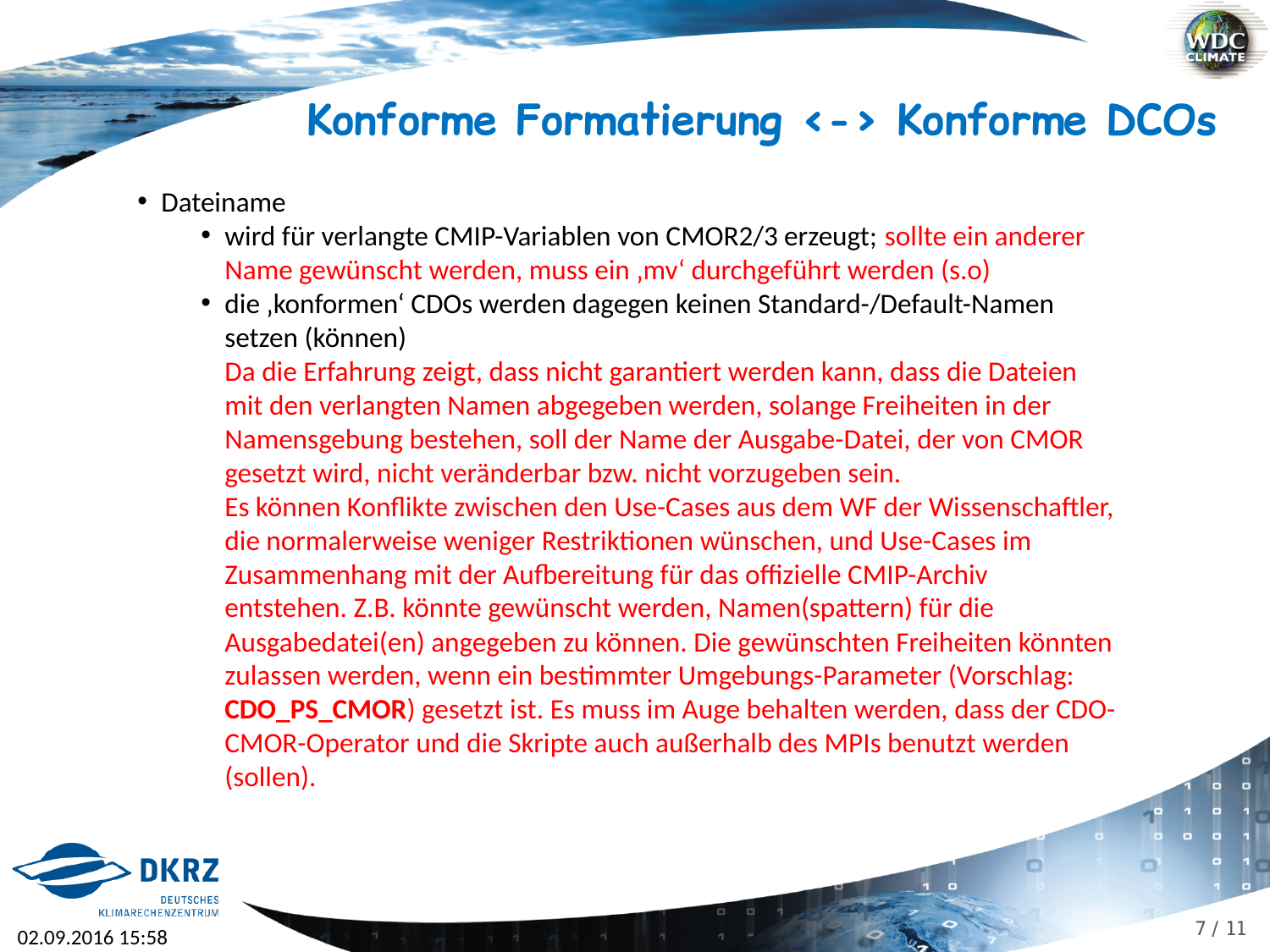

Konforme Formatierung <-> Konforme DCOs
Dateiname
wird für verlangte CMIP-Variablen von CMOR2/3 erzeugt; sollte ein anderer Name gewünscht werden, muss ein ‚mv‘ durchgeführt werden (s.o)
die ‚konformen‘ CDOs werden dagegen keinen Standard-/Default-Namen setzen (können)
Da die Erfahrung zeigt, dass nicht garantiert werden kann, dass die Dateien mit den verlangten Namen abgegeben werden, solange Freiheiten in der Namensgebung bestehen, soll der Name der Ausgabe-Datei, der von CMOR gesetzt wird, nicht veränderbar bzw. nicht vorzugeben sein.
Es können Konflikte zwischen den Use-Cases aus dem WF der Wissenschaftler, die normalerweise weniger Restriktionen wünschen, und Use-Cases im Zusammenhang mit der Aufbereitung für das offizielle CMIP-Archiv entstehen. Z.B. könnte gewünscht werden, Namen(spattern) für die Ausgabedatei(en) angegeben zu können. Die gewünschten Freiheiten könnten zulassen werden, wenn ein bestimmter Umgebungs-Parameter (Vorschlag: CDO_PS_CMOR) gesetzt ist. Es muss im Auge behalten werden, dass der CDO-CMOR-Operator und die Skripte auch außerhalb des MPIs benutzt werden (sollen).